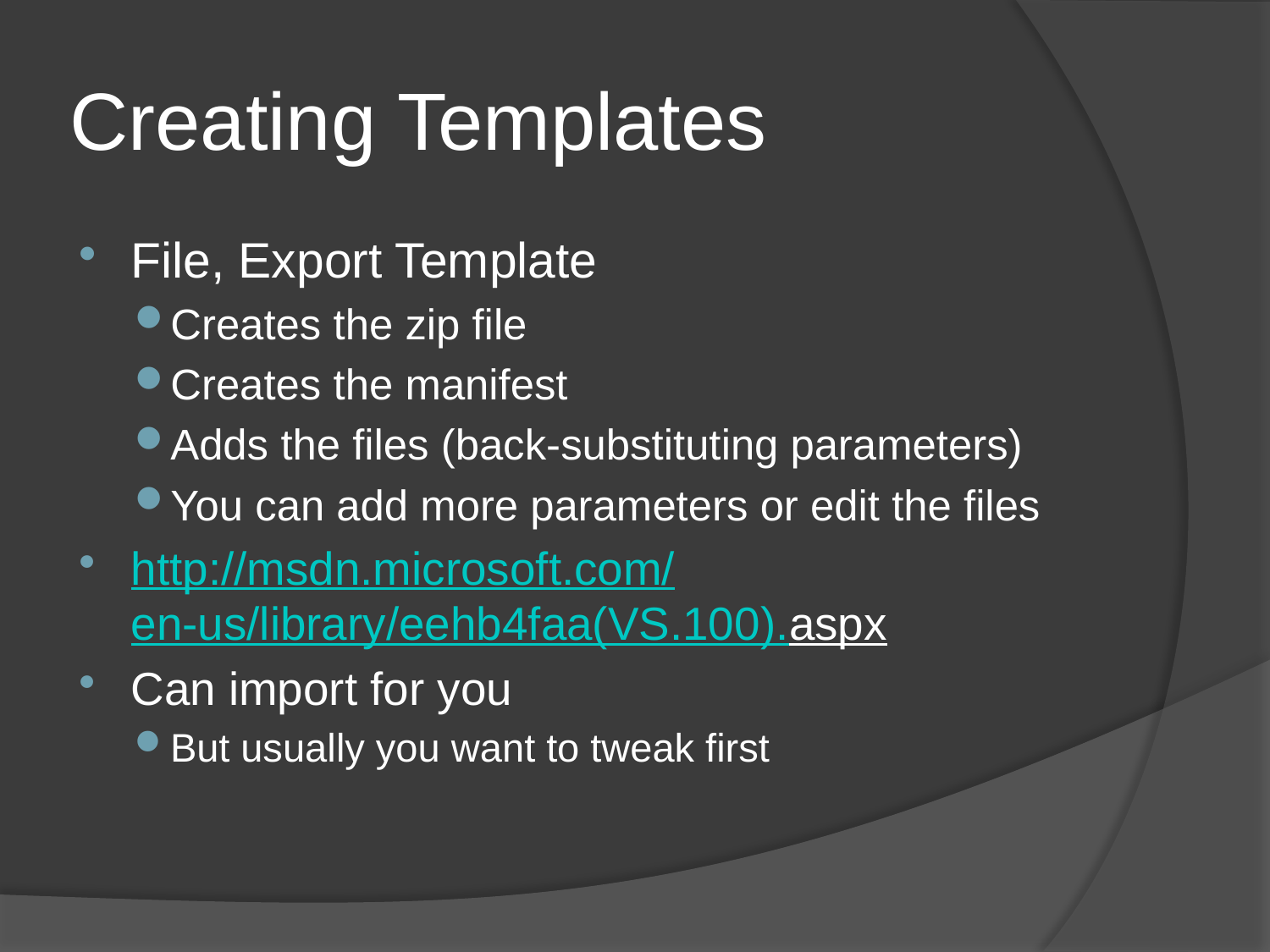

# Creating Templates
File, Export Template
Creates the zip file
Creates the manifest
Adds the files (back-substituting parameters)
You can add more parameters or edit the files
http://msdn.microsoft.com/
en-us/library/eehb4faa(VS.100).aspx
Can import for you
But usually you want to tweak first